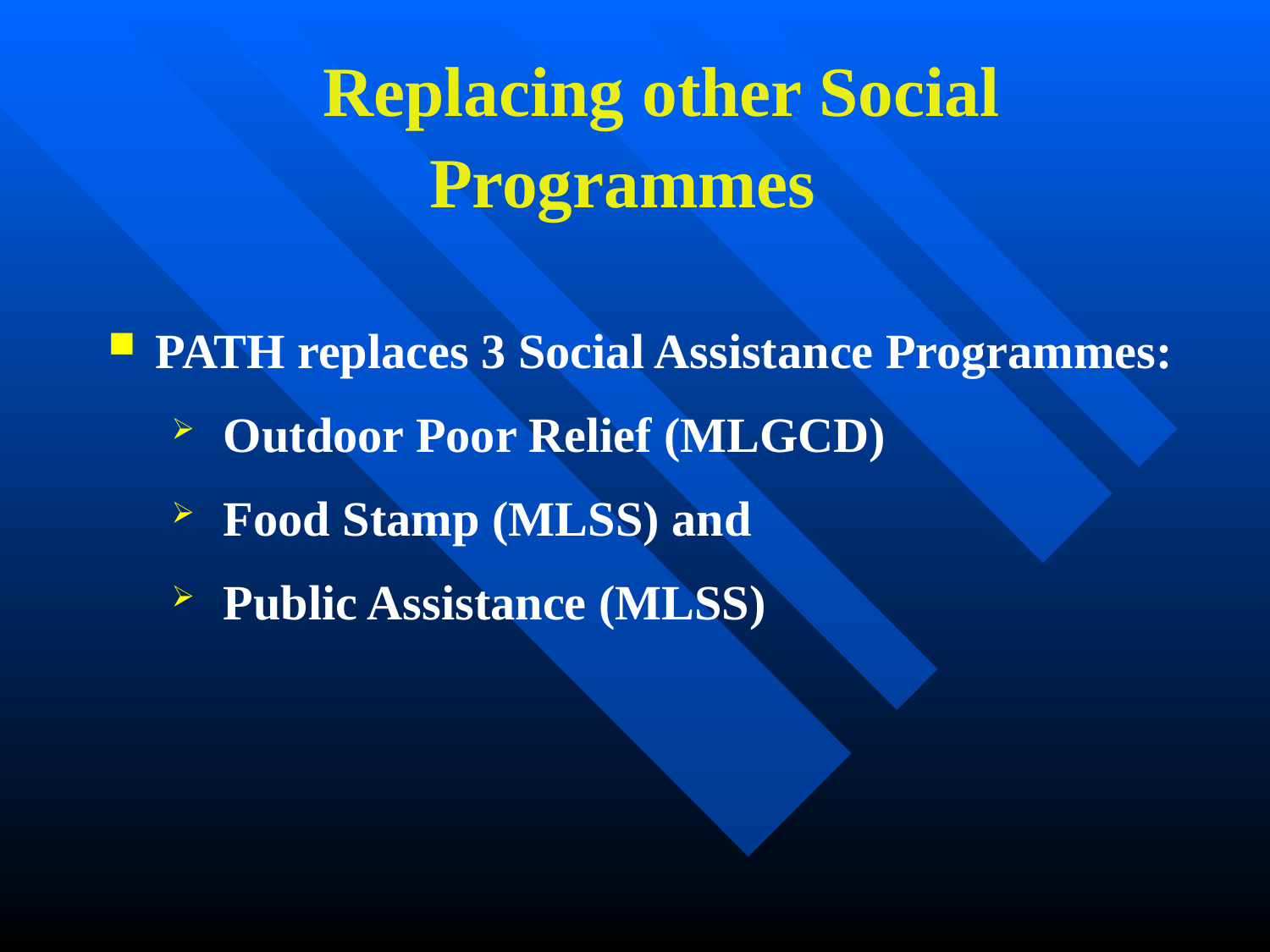

# Replacing other Social Programmes

PATH replaces 3 Social Assistance Programmes:
 Outdoor Poor Relief (MLGCD)
 Food Stamp (MLSS) and
 Public Assistance (MLSS)